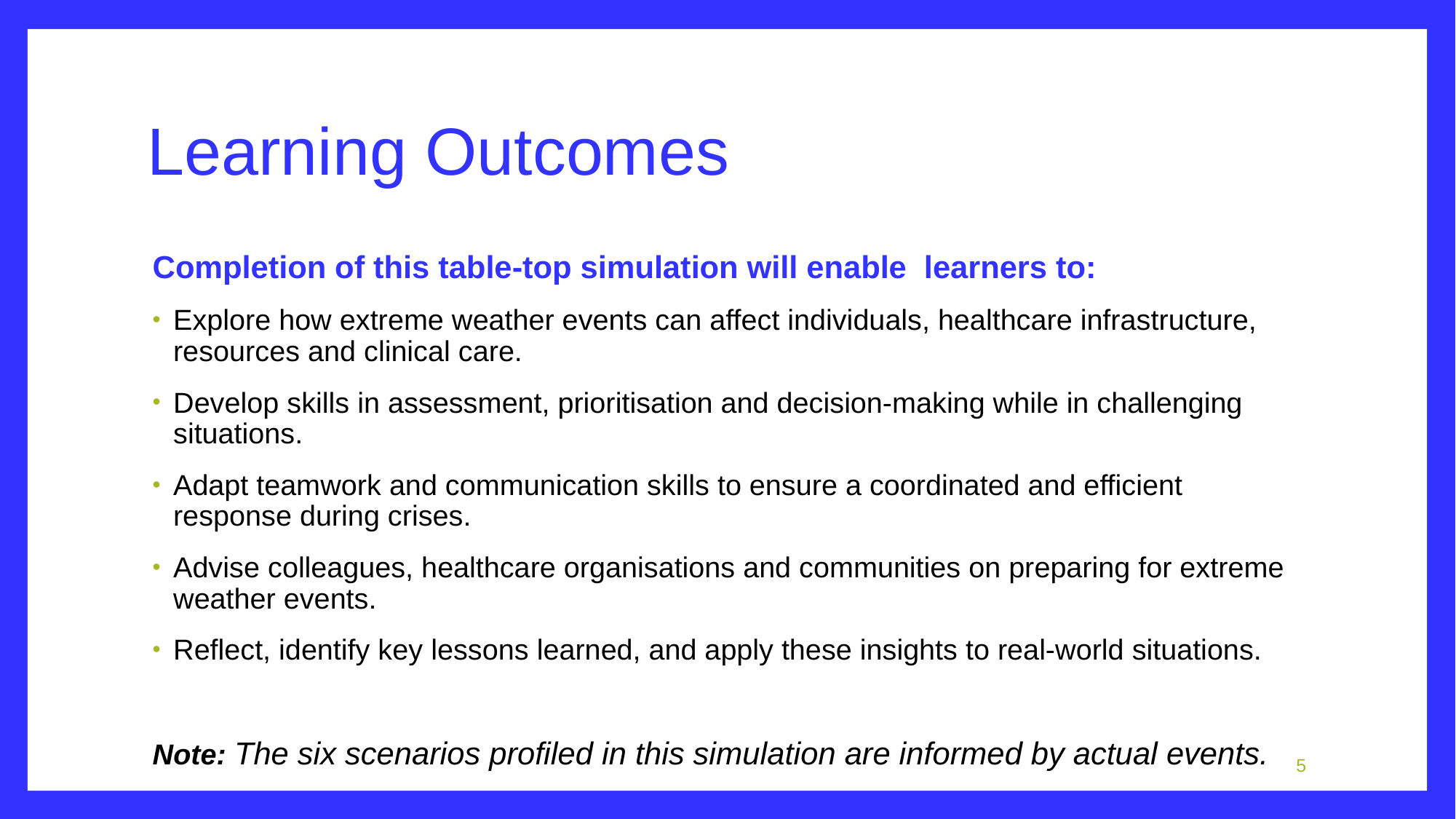

# Learning Outcomes
Completion of this table-top simulation will enable  learners to:
Explore how extreme weather events can affect individuals, healthcare infrastructure, resources and clinical care.
Develop skills in assessment, prioritisation and decision-making while in challenging situations.
Adapt teamwork and communication skills to ensure a coordinated and efficient response during crises.
Advise colleagues, healthcare organisations and communities on preparing for extreme weather events.
Reflect, identify key lessons learned, and apply these insights to real-world situations.

Note: The six scenarios profiled in this simulation are informed by actual events.
5